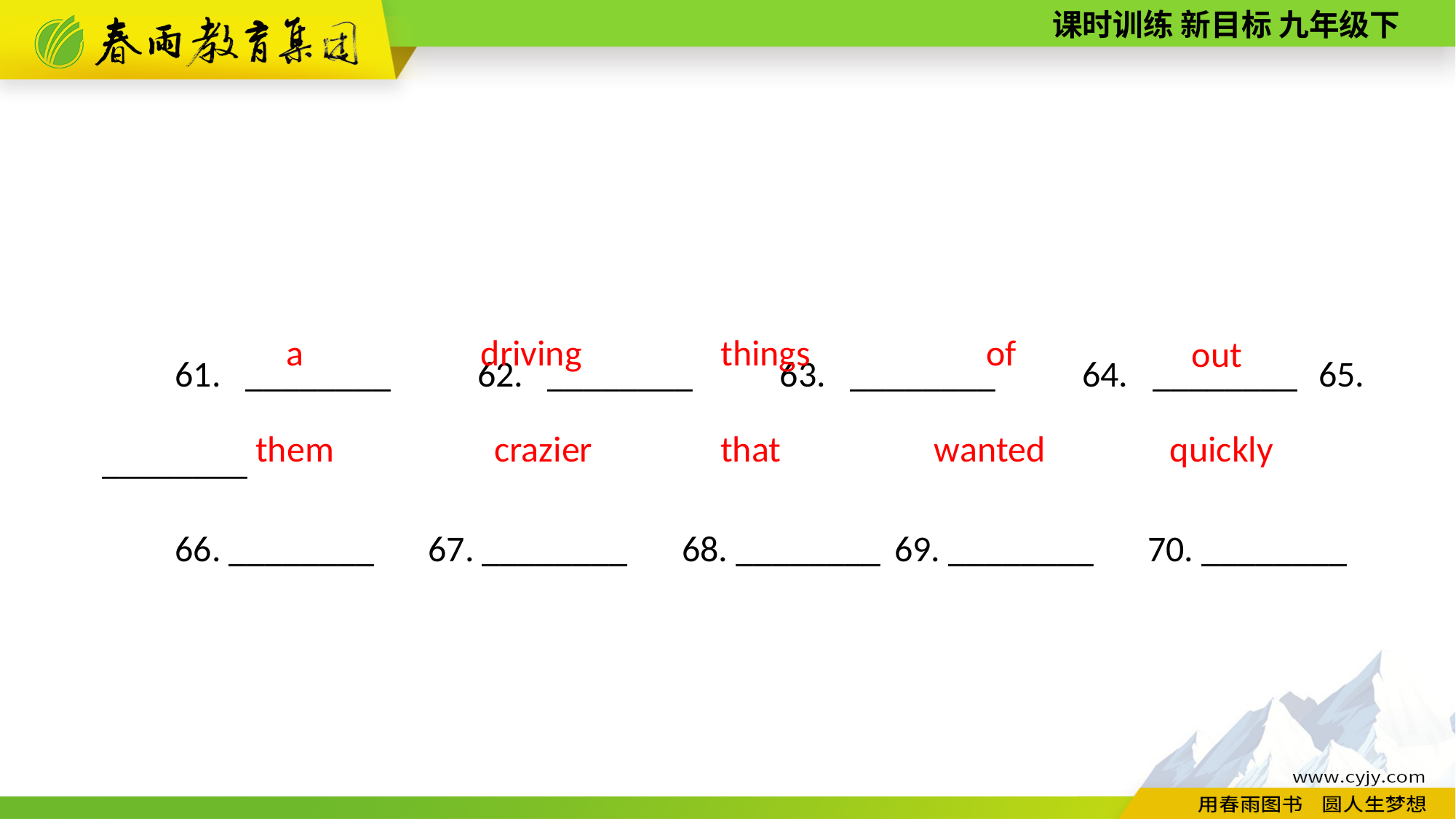

61. ________　62. ________　63. ________　64. ________ 65. ________
66. ________　67. ________　68. ________   69. ________　70. ________
a
driving
things
of
out
quickly
wanted
that
them
crazier